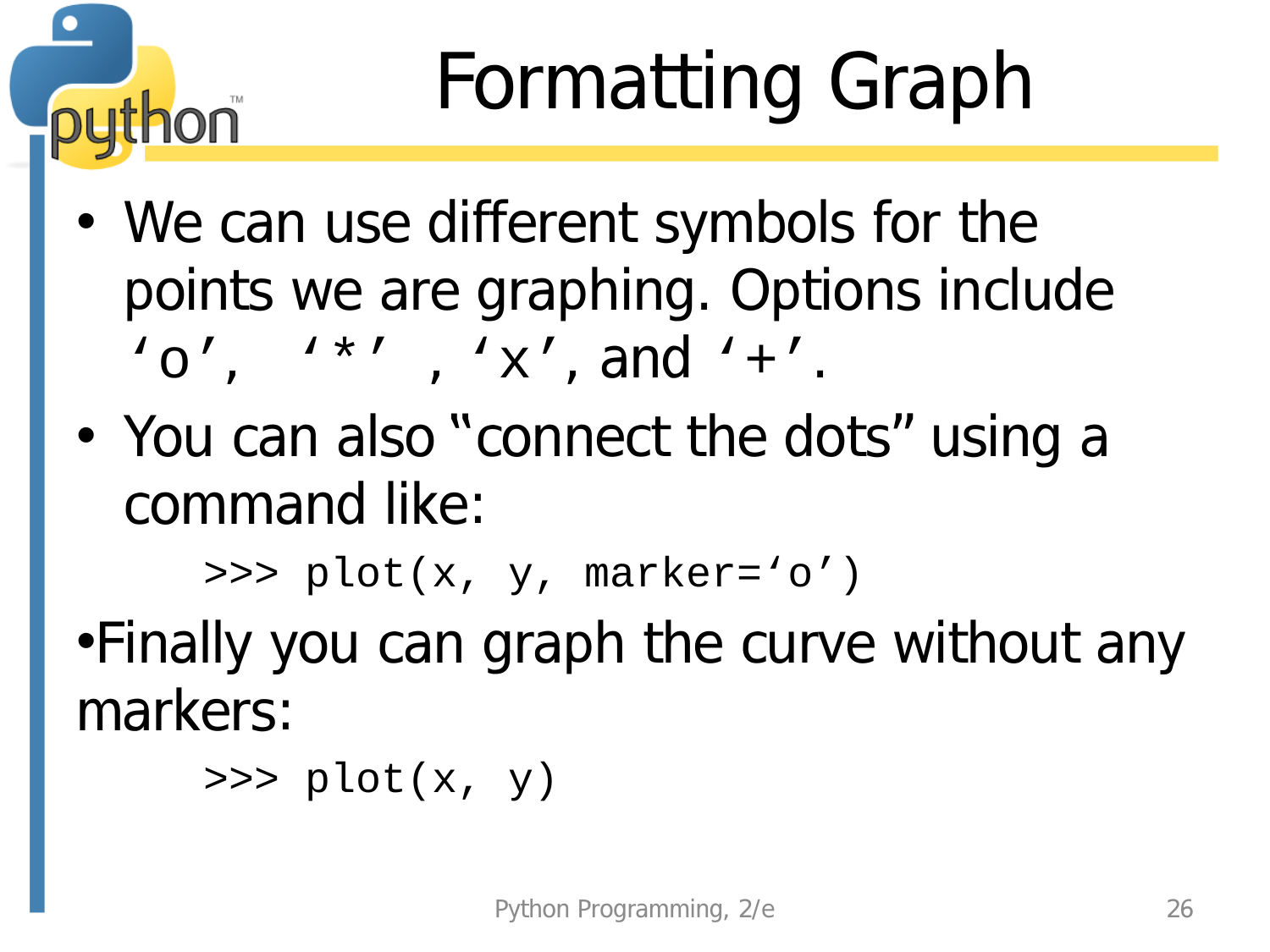

# Formatting Graph
We can use different symbols for the points we are graphing. Options include ‘o’,  ‘*’ , ‘x’, and ‘+’.
You can also “connect the dots” using a command like:
	>>> plot(x, y, marker=‘o’)
Finally you can graph the curve without any markers:
	>>> plot(x, y)

Python Programming, 2/e
26